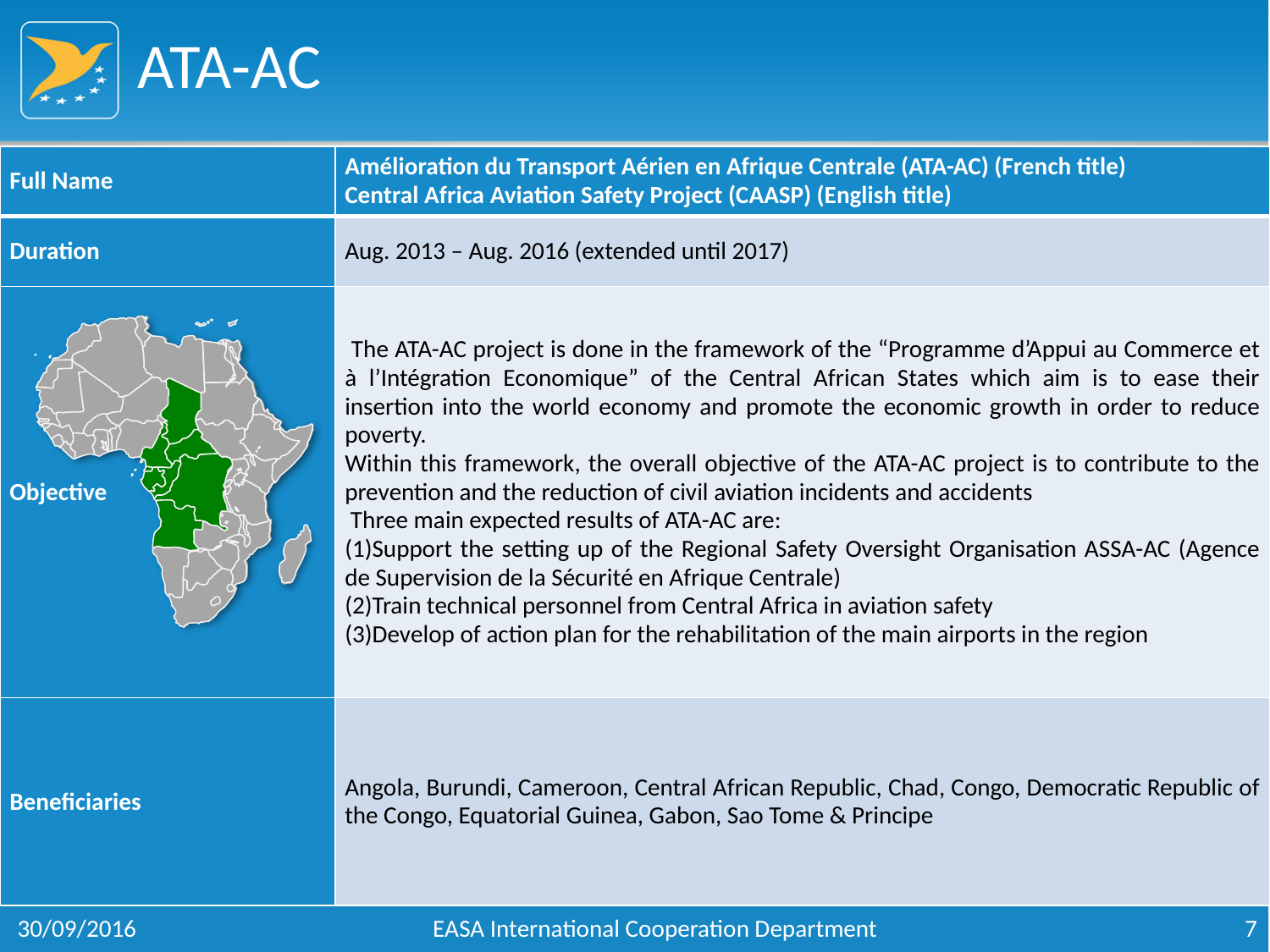

# ATA-AC
| Full Name | Amélioration du Transport Aérien en Afrique Centrale (ATA-AC) (French title) Central Africa Aviation Safety Project (CAASP) (English title) |
| --- | --- |
| Duration | Aug. 2013 – Aug. 2016 (extended until 2017) |
| Objective | The ATA-AC project is done in the framework of the “Programme d’Appui au Commerce et à l’Intégration Economique” of the Central African States which aim is to ease their insertion into the world economy and promote the economic growth in order to reduce poverty.   Within this framework, the overall objective of the ATA-AC project is to contribute to the prevention and the reduction of civil aviation incidents and accidents  Three main expected results of ATA-AC are: Support the setting up of the Regional Safety Oversight Organisation ASSA-AC (Agence de Supervision de la Sécurité en Afrique Centrale) Train technical personnel from Central Africa in aviation safety Develop of action plan for the rehabilitation of the main airports in the region |
| Beneficiaries | Angola, Burundi, Cameroon, Central African Republic, Chad, Congo, Democratic Republic of the Congo, Equatorial Guinea, Gabon, Sao Tome & Principe |

30/09/2016
EASA International Cooperation Department
7